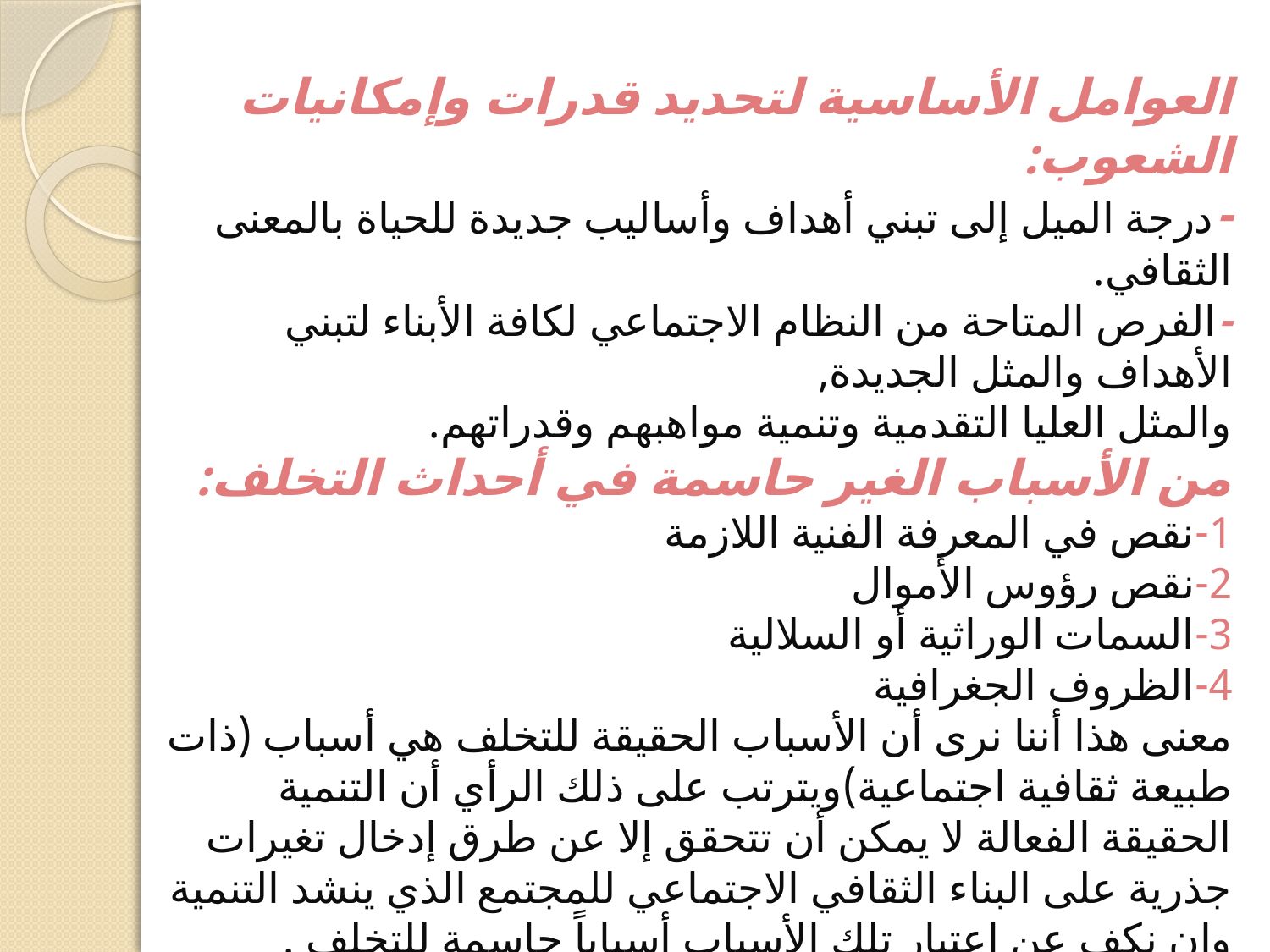

العوامل الأساسية لتحديد قدرات وإمكانيات الشعوب:
-درجة الميل إلى تبني أهداف وأساليب جديدة للحياة بالمعنى الثقافي.
-الفرص المتاحة من النظام الاجتماعي لكافة الأبناء لتبني الأهداف والمثل الجديدة,
والمثل العليا التقدمية وتنمية مواهبهم وقدراتهم.
من الأسباب الغير حاسمة في أحداث التخلف:
1-نقص في المعرفة الفنية اللازمة
2-نقص رؤوس الأموال
3-السمات الوراثية أو السلالية
4-الظروف الجغرافية
معنى هذا أننا نرى أن الأسباب الحقيقة للتخلف هي أسباب (ذات طبيعة ثقافية اجتماعية)ويترتب على ذلك الرأي أن التنمية الحقيقة الفعالة لا يمكن أن تتحقق إلا عن طرق إدخال تغيرات جذرية على البناء الثقافي الاجتماعي للمجتمع الذي ينشد التنمية وإن نكف عن اعتبار تلك الأسباب أسباباً حاسمة للتخلف .
فالظروف البيئية الطبيعية ليست دافعاً إلى التقدم الاقتصادي والنمو الاجتماعي نجد أغنى الشعوب تعيش في أفقر البلاد من حيث الموارد الطبيعية أو قسوة الظروف الجغرافية مثل : سويسرا وهولندا